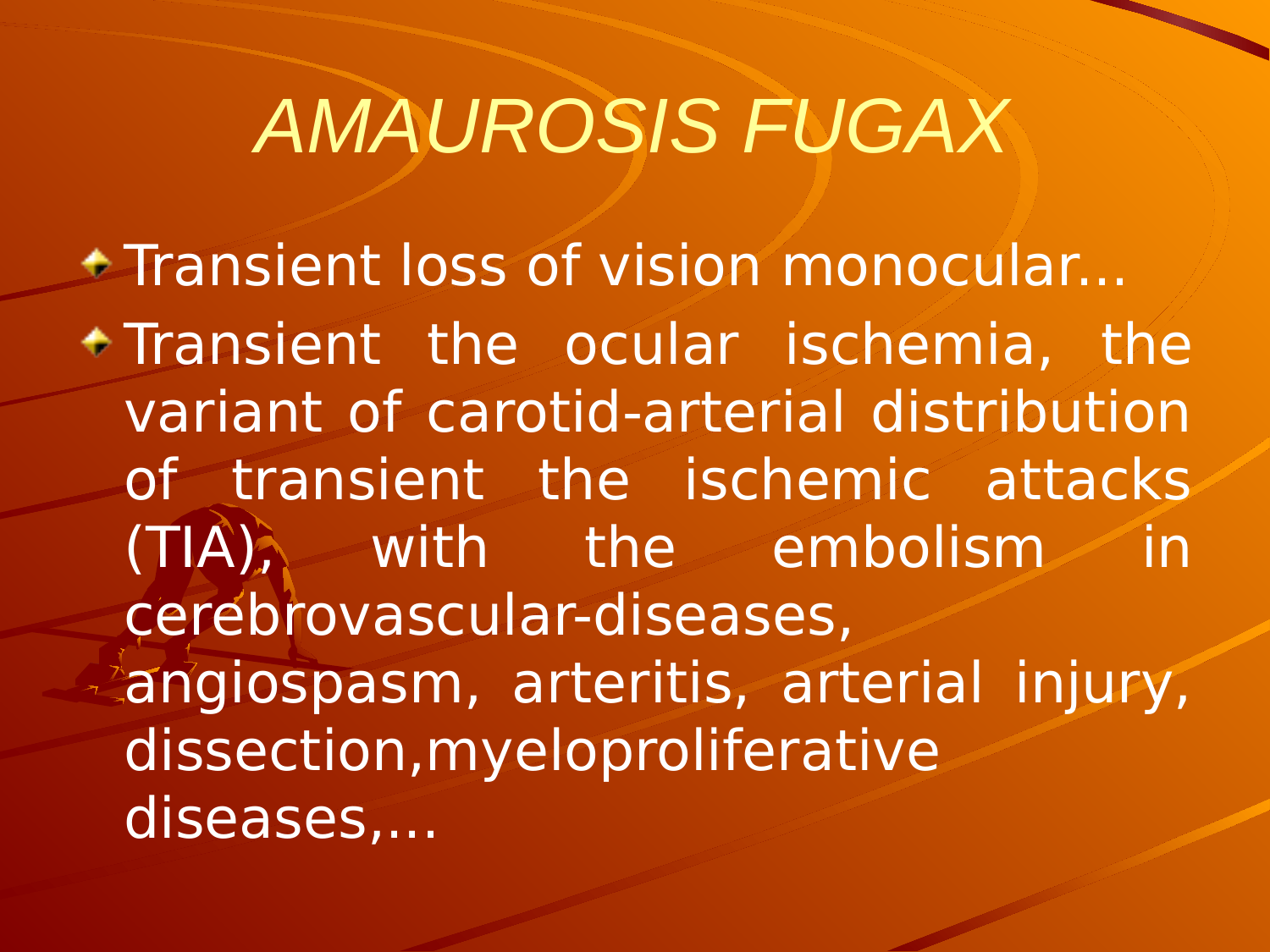

# AMAUROSIS FUGAX
Transient loss of vision monocular...
Transient the ocular ischemia, the variant of carotid-arterial distribution of transient the ischemic attacks (TIA), with the embolism in cerebrovascular-diseases, angiospasm, arteritis, arterial injury, dissection,myeloproliferative diseases,...